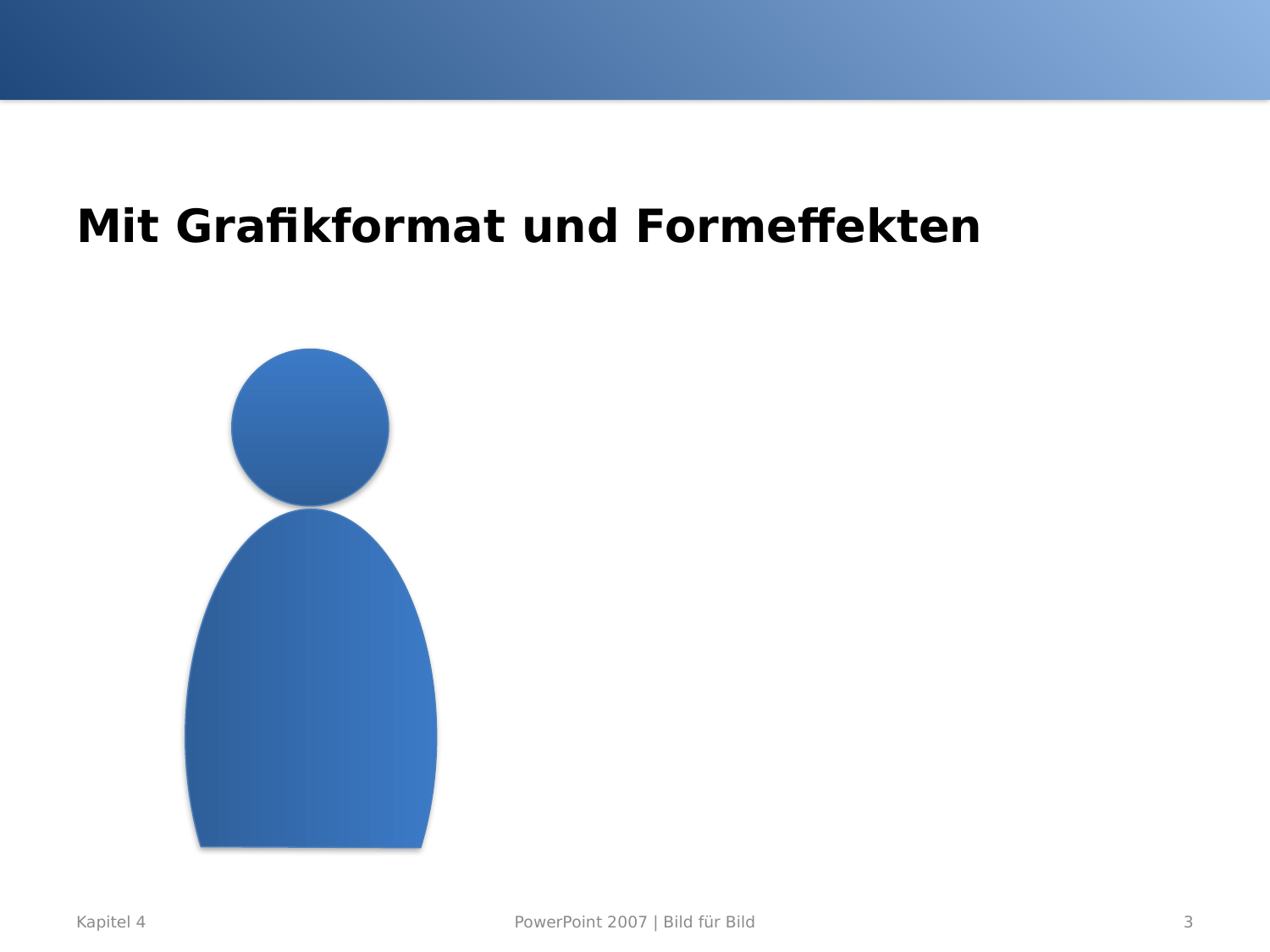

# Mit Grafikformat und Formeffekten

PowerPoint 2007 | Bild für Bild
Kapitel 4
3